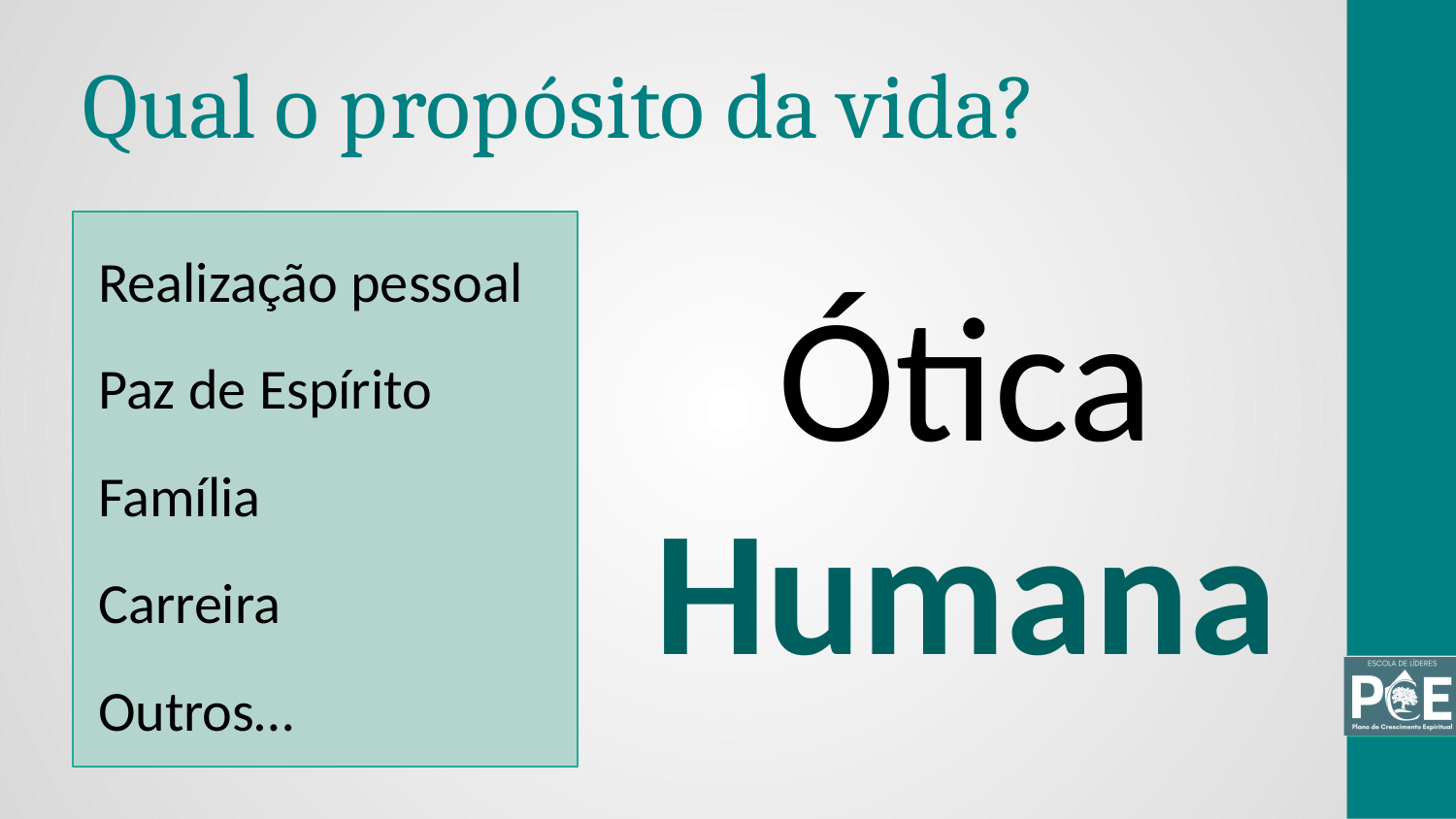

# Qual o propósito da vida?
Realização pessoal
Paz de Espírito
Família
Carreira
Outros…
Ótica
Humana